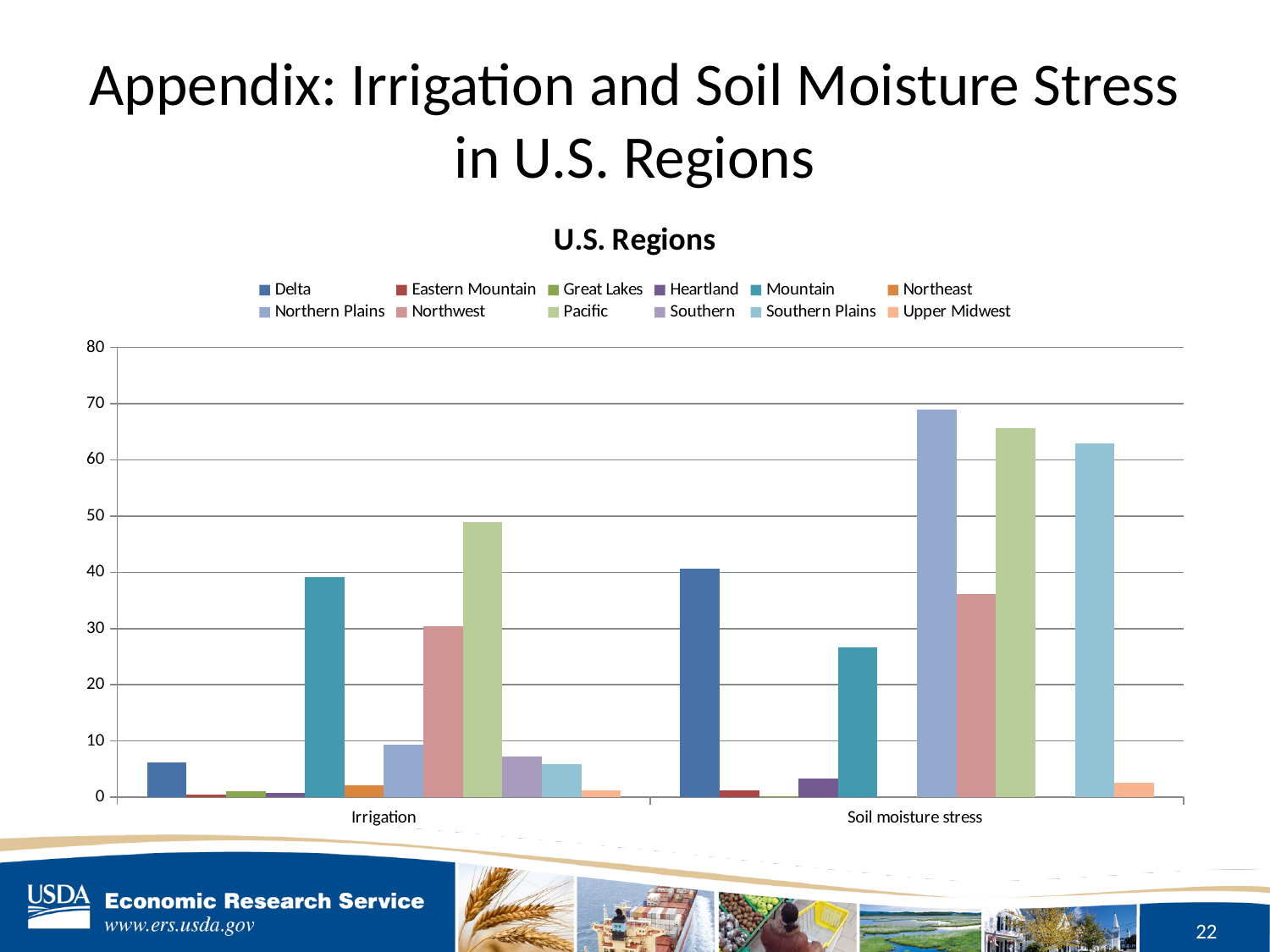

# Appendix: Irrigation and Soil Moisture Stress in U.S. Regions

### Chart: U.S. Regions

| Category | Delta | Eastern Mountain | Great Lakes | Heartland | Mountain | Northeast | Northern Plains | Northwest | Pacific | Southern | Southern Plains | Upper Midwest |
|---|---|---|---|---|---|---|---|---|---|---|---|---|
| Irrigation | 6.15447963800905 | 0.536076923076923 | 1.0632243346007588 | 0.7378564814814815 | 39.10111627906978 | 2.140125 | 9.391167192429029 | 30.444789915966386 | 48.96333333333331 | 7.309852071005917 | 5.88057401812689 | 1.2343735408560312 |
| Soil moisture stress  | 40.62679440342452 | 1.1509839247145188 | 0.07645072737199161 | 3.2721715586836413 | 26.67639592430631 | 0.0 | 68.98555072452025 | 36.16410080920993 | 65.67018842276254 | 0.0 | 62.88815795869212 | 2.509481681169426 |